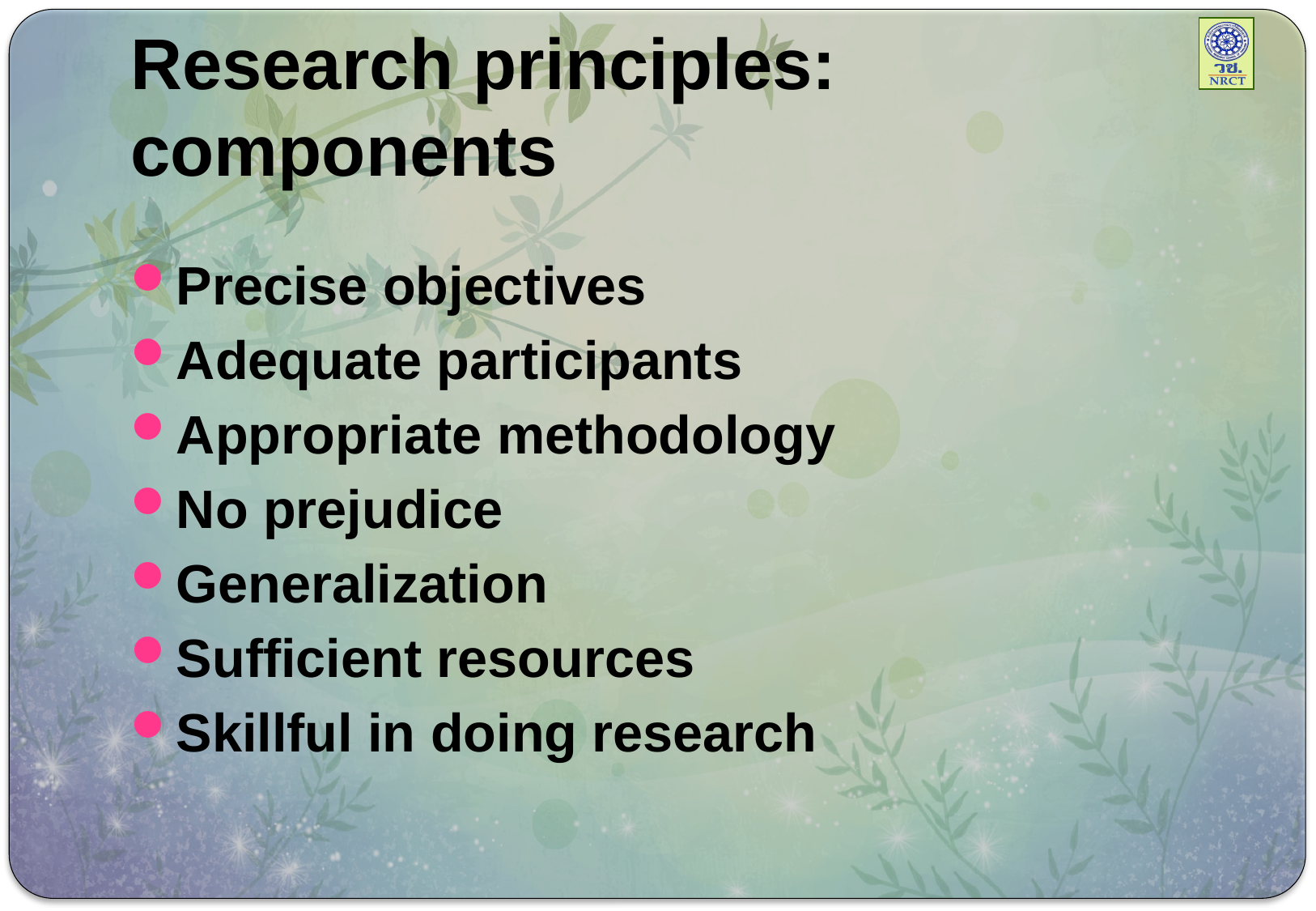

# Research principles: components
Precise objectives
Adequate participants
Appropriate methodology
No prejudice
Generalization
Sufficient resources
Skillful in doing research